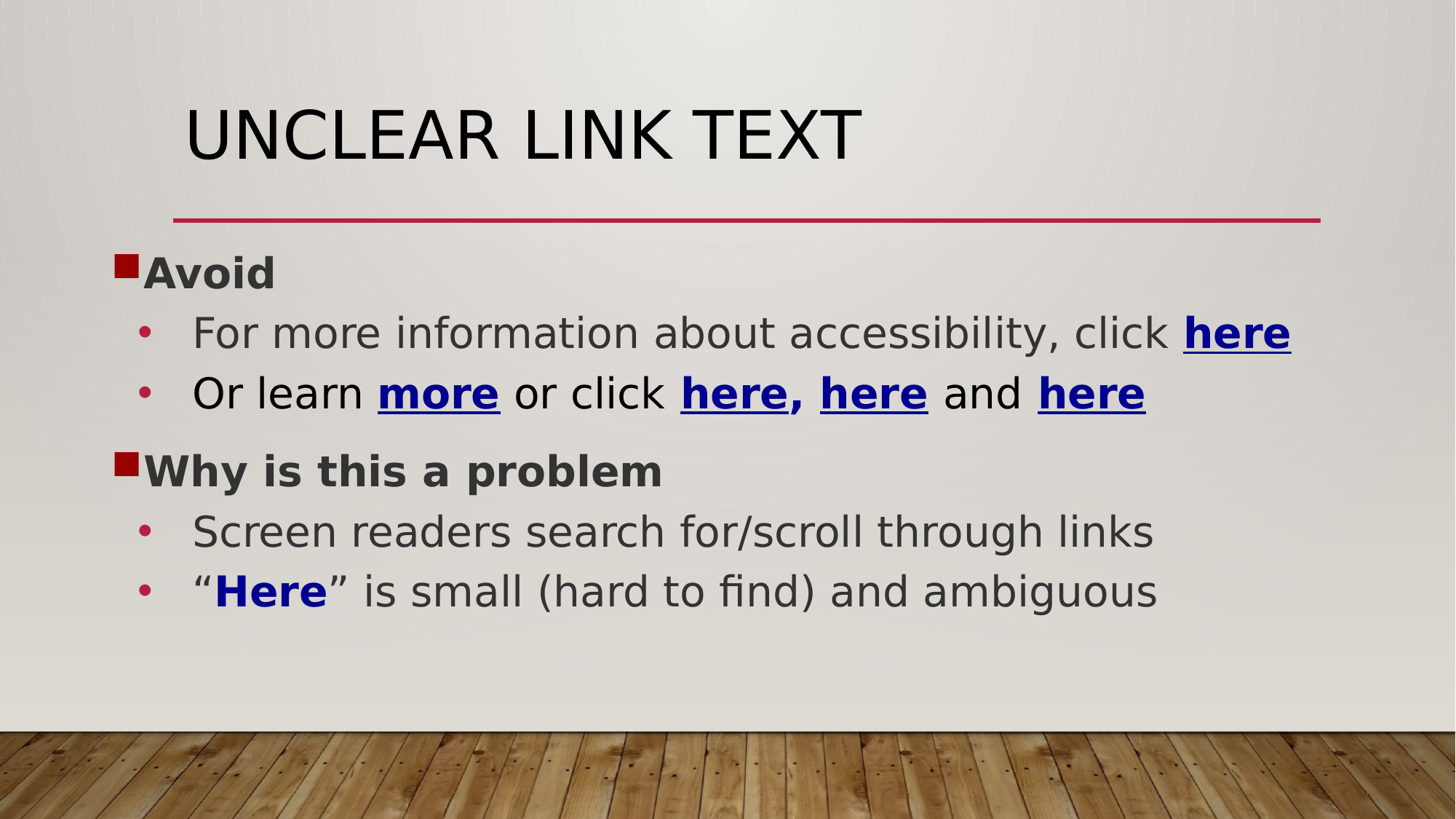

# Unclear Link Text
Avoid
For more information about accessibility, click here
Or learn more or click here, here and here
Why is this a problem
Screen readers search for/scroll through links
“Here” is small (hard to find) and ambiguous